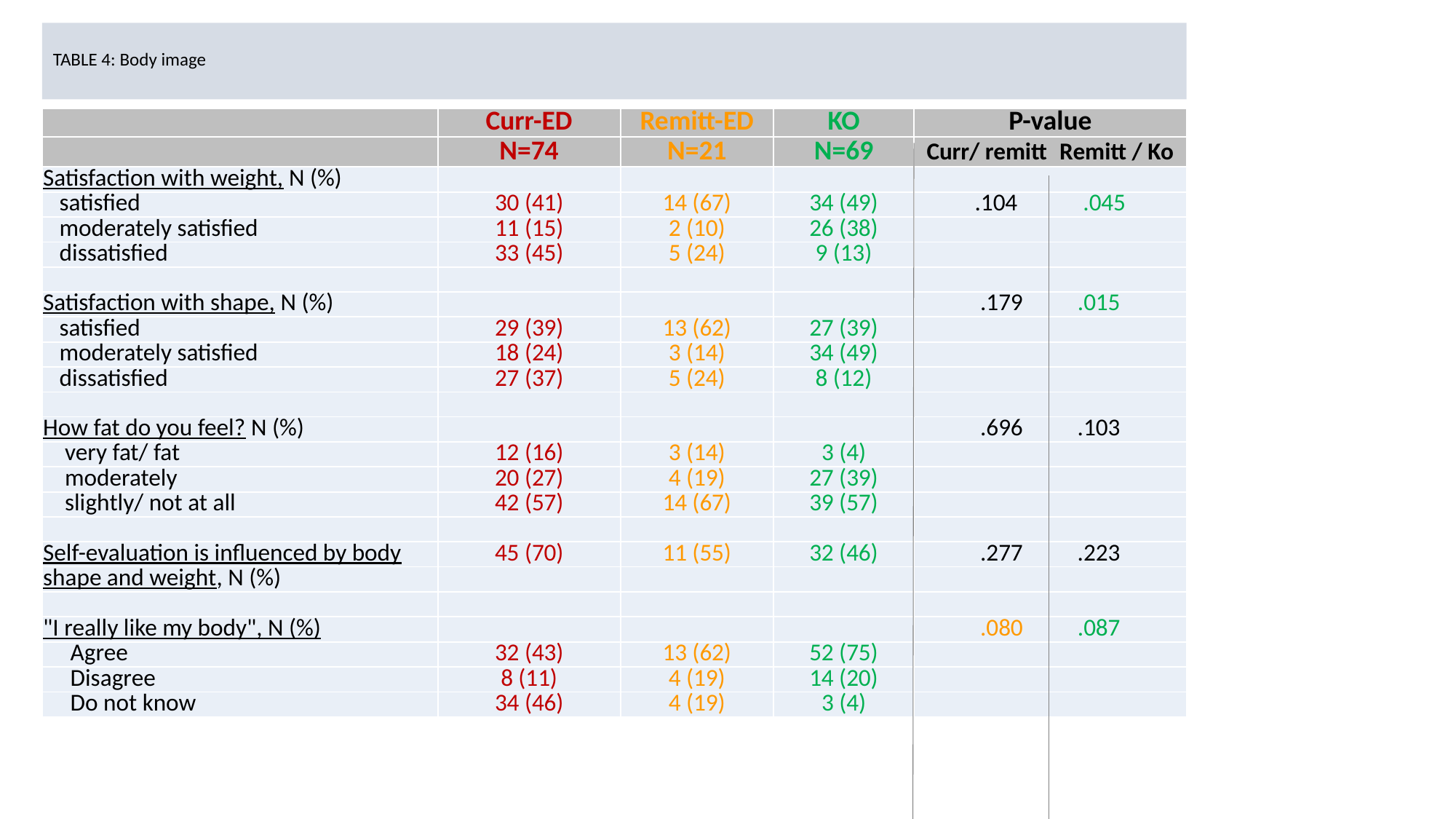

# TABLE 4: Body image
|  | Curr-ED | Remitt-ED | KO | P-value |
| --- | --- | --- | --- | --- |
|  | N=74 | N=21 | N=69 | Curr/ remitt Remitt / Ko |
| Satisfaction with weight, N (%) |  |  |  |  |
| satisfied | 30 (41) | 14 (67) | 34 (49) | .104 .045 |
| moderately satisfied | 11 (15) | 2 (10) | 26 (38) |  |
| dissatisfied | 33 (45) | 5 (24) | 9 (13) |  |
|  |  |  |  |  |
| Satisfaction with shape, N (%) |  |  |  | .179 .015 |
| satisfied | 29 (39) | 13 (62) | 27 (39) |  |
| moderately satisfied | 18 (24) | 3 (14) | 34 (49) |  |
| dissatisfied | 27 (37) | 5 (24) | 8 (12) |  |
|  |  |  |  |  |
| How fat do you feel? N (%) |  |  |  | .696 .103 |
| very fat/ fat | 12 (16) | 3 (14) | 3 (4) |  |
| moderately | 20 (27) | 4 (19) | 27 (39) |  |
| slightly/ not at all | 42 (57) | 14 (67) | 39 (57) |  |
|  |  |  |  |  |
| Self-evaluation is influenced by body | 45 (70) | 11 (55) | 32 (46) | .277 .223 |
| shape and weight, N (%) |  |  |  |  |
|  |  |  |  |  |
| "I really like my body", N (%) |  |  |  | .080 .087 |
| Agree | 32 (43) | 13 (62) | 52 (75) |  |
| Disagree | 8 (11) | 4 (19) | 14 (20) |  |
| Do not know | 34 (46) | 4 (19) | 3 (4) |  |